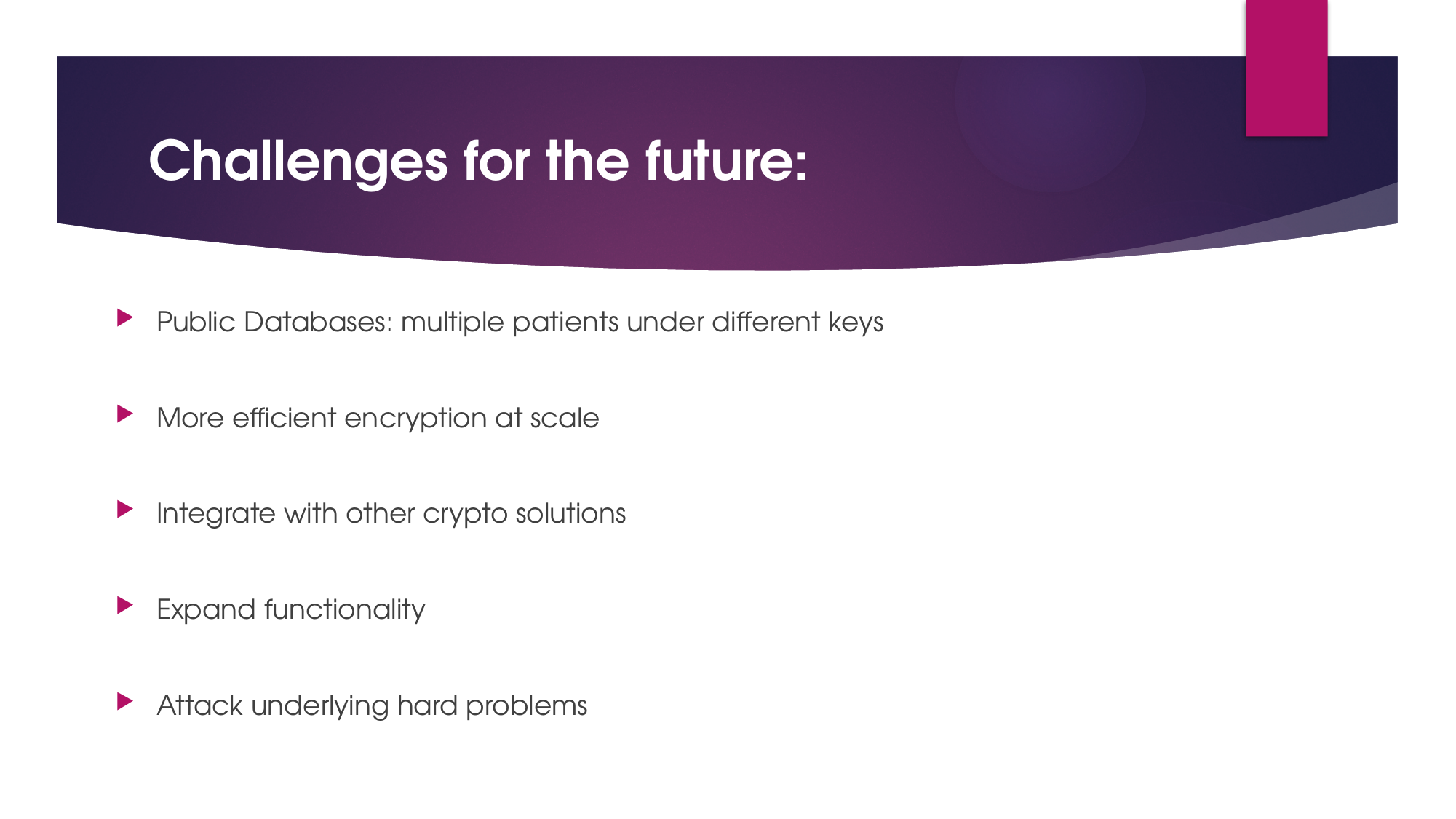

# Challenges for the future:
Public Databases: multiple patients under different keys

More efficient encryption at scale

Integrate with other crypto solutions

Expand functionality

Attack underlying hard problems